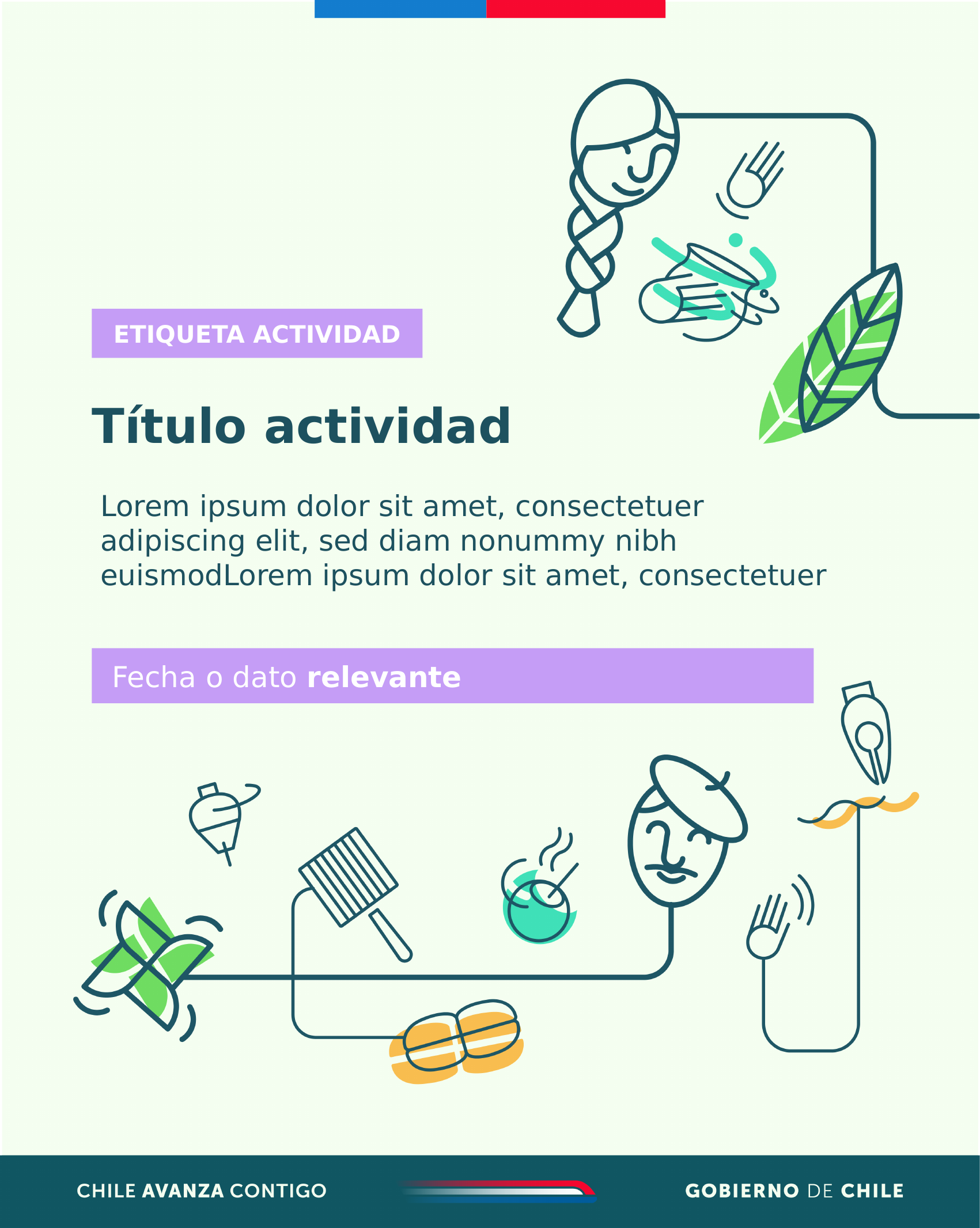

ETIQUETA ACTIVIDAD
Título actividad
Lorem ipsum dolor sit amet, consectetuer adipiscing elit, sed diam nonummy nibh euismodLorem ipsum dolor sit amet, consectetuer
Fecha o dato relevante